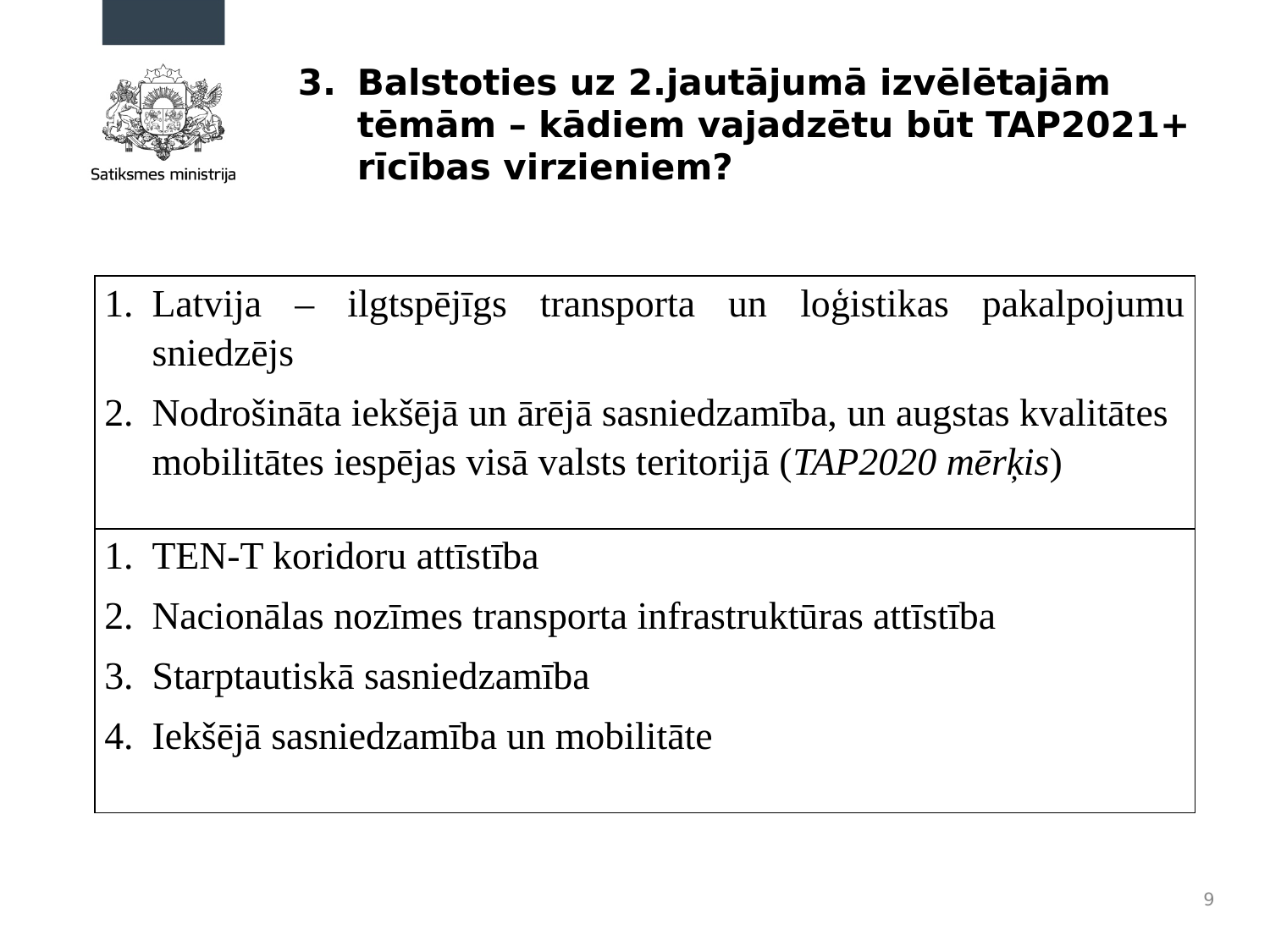

# Balstoties uz 2.jautājumā izvēlētajām tēmām – kādiem vajadzētu būt TAP2021+ rīcības virzieniem?
| Latvija – ilgtspējīgs transporta un loģistikas pakalpojumu sniedzējs Nodrošināta iekšējā un ārējā sasniedzamība, un augstas kvalitātes mobilitātes iespējas visā valsts teritorijā (TAP2020 mērķis) |
| --- |
| TEN-T koridoru attīstība Nacionālas nozīmes transporta infrastruktūras attīstība Starptautiskā sasniedzamība Iekšējā sasniedzamība un mobilitāte |
9